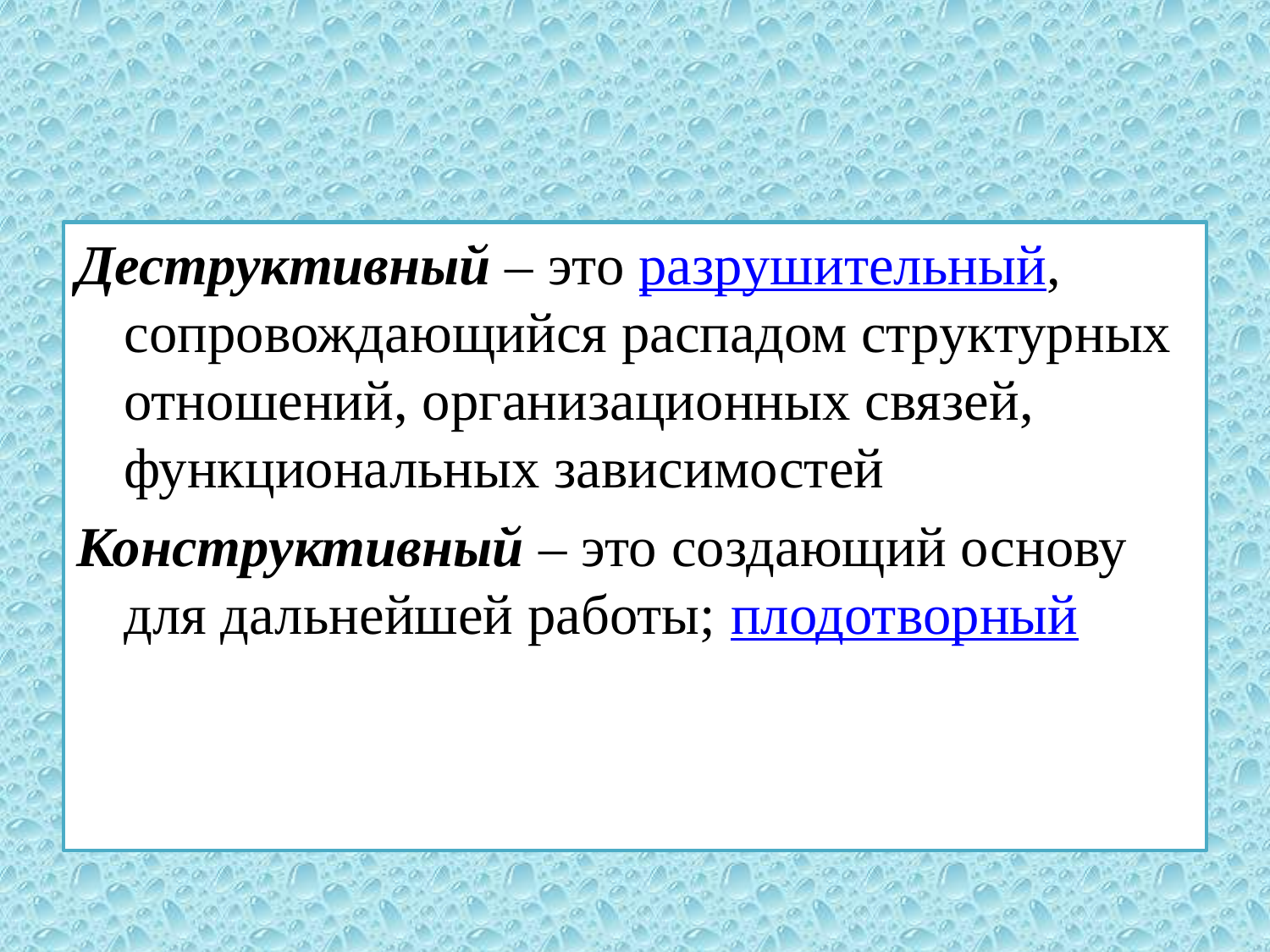

#
Деструктивный – это разрушительный, сопровождающийся распадом структурных отношений, организационных связей, функциональных зависимостей
Конструктивный – это создающий основу для дальнейшей работы; плодотворный